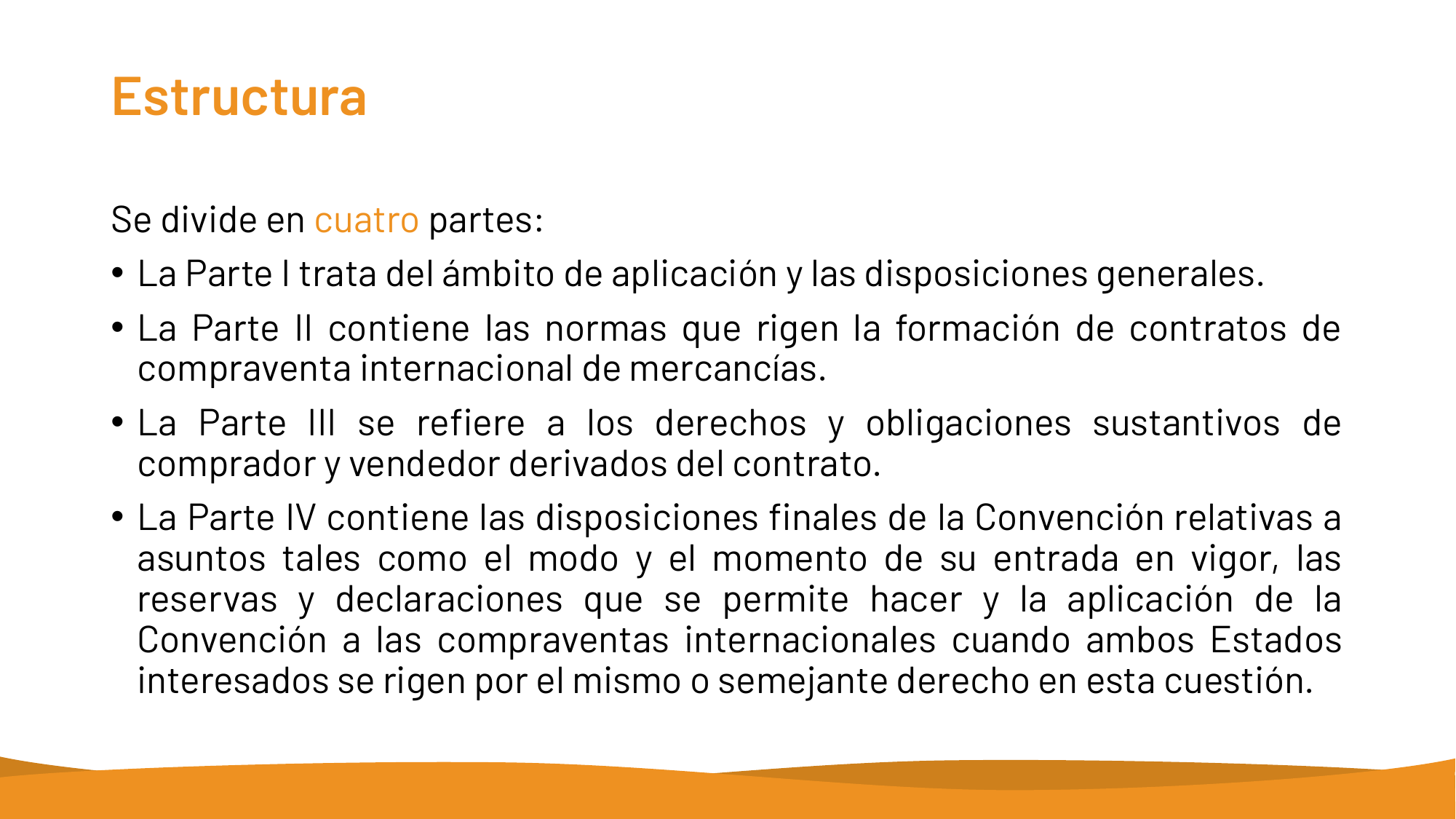

Estructura
Se divide en cuatro partes:
La Parte I trata del ámbito de aplicación y las disposiciones generales.
La Parte II contiene las normas que rigen la formación de contratos de compraventa internacional de mercancías.
La Parte III se refiere a los derechos y obligaciones sustantivos de comprador y vendedor derivados del contrato.
La Parte IV contiene las disposiciones finales de la Convención relativas a asuntos tales como el modo y el momento de su entrada en vigor, las reservas y declaraciones que se permite hacer y la aplicación de la Convención a las compraventas internacionales cuando ambos Estados interesados se rigen por el mismo o semejante derecho en esta cuestión.